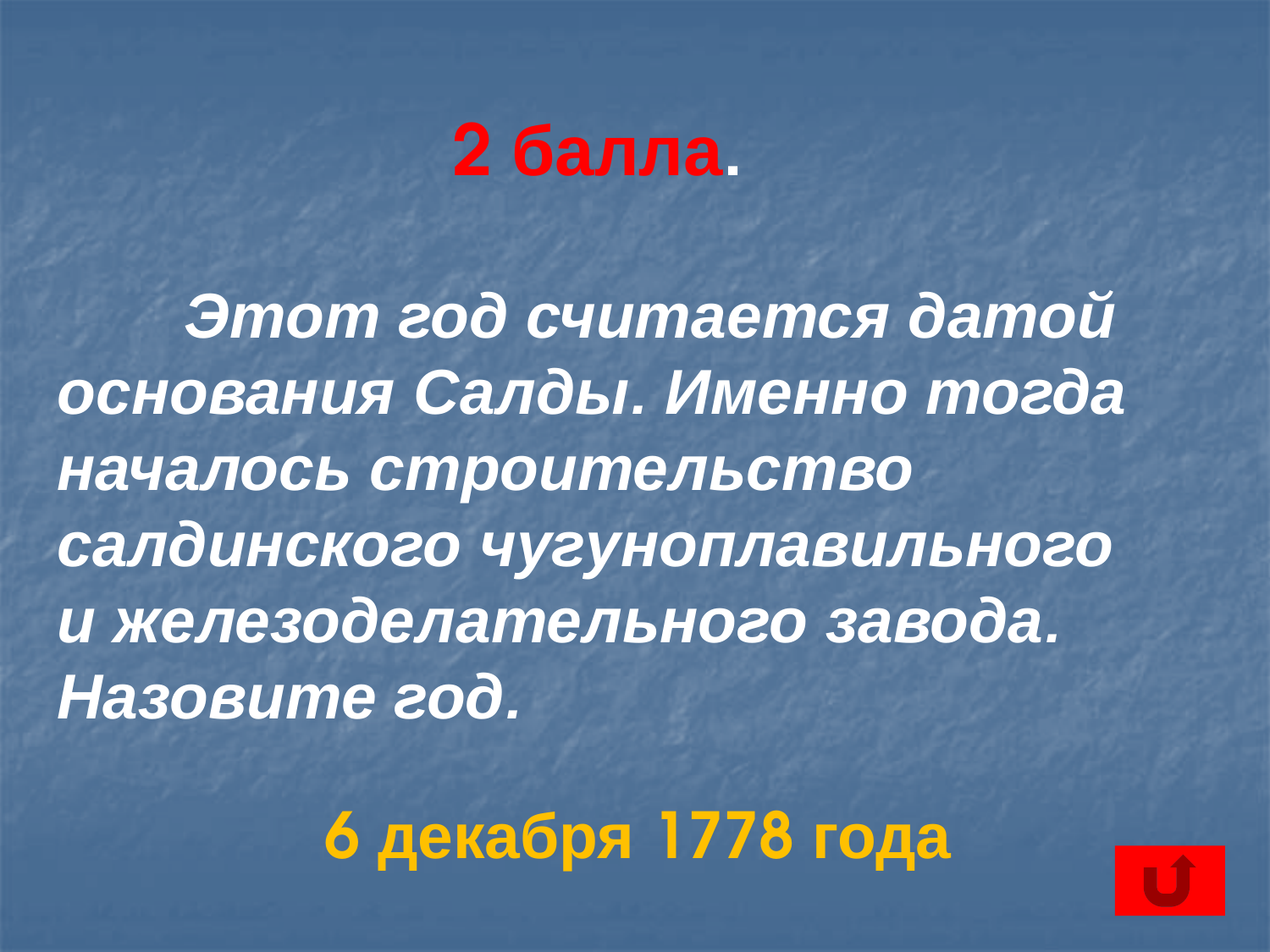

2 балла.

	Этот год считается датой основания Салды. Именно тогда началось строительство салдинского чугуноплавильного и железоделательного завода. Назовите год.

6 декабря 1778 года